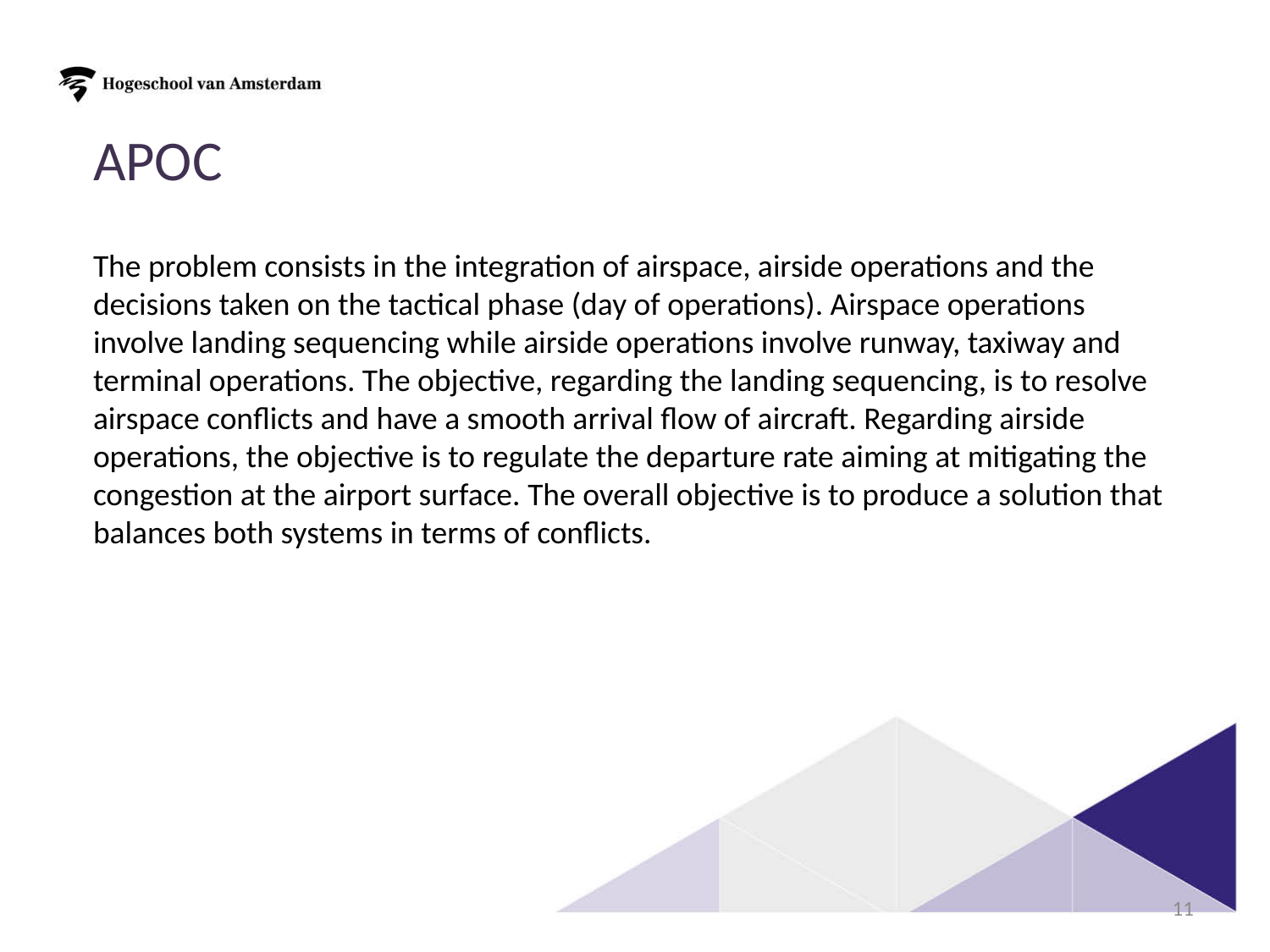

APOC
The problem consists in the integration of airspace, airside operations and the decisions taken on the tactical phase (day of operations). Airspace operations involve landing sequencing while airside operations involve runway, taxiway and terminal operations. The objective, regarding the landing sequencing, is to resolve airspace conflicts and have a smooth arrival flow of aircraft. Regarding airside operations, the objective is to regulate the departure rate aiming at mitigating the congestion at the airport surface. The overall objective is to produce a solution that balances both systems in terms of conflicts.

11